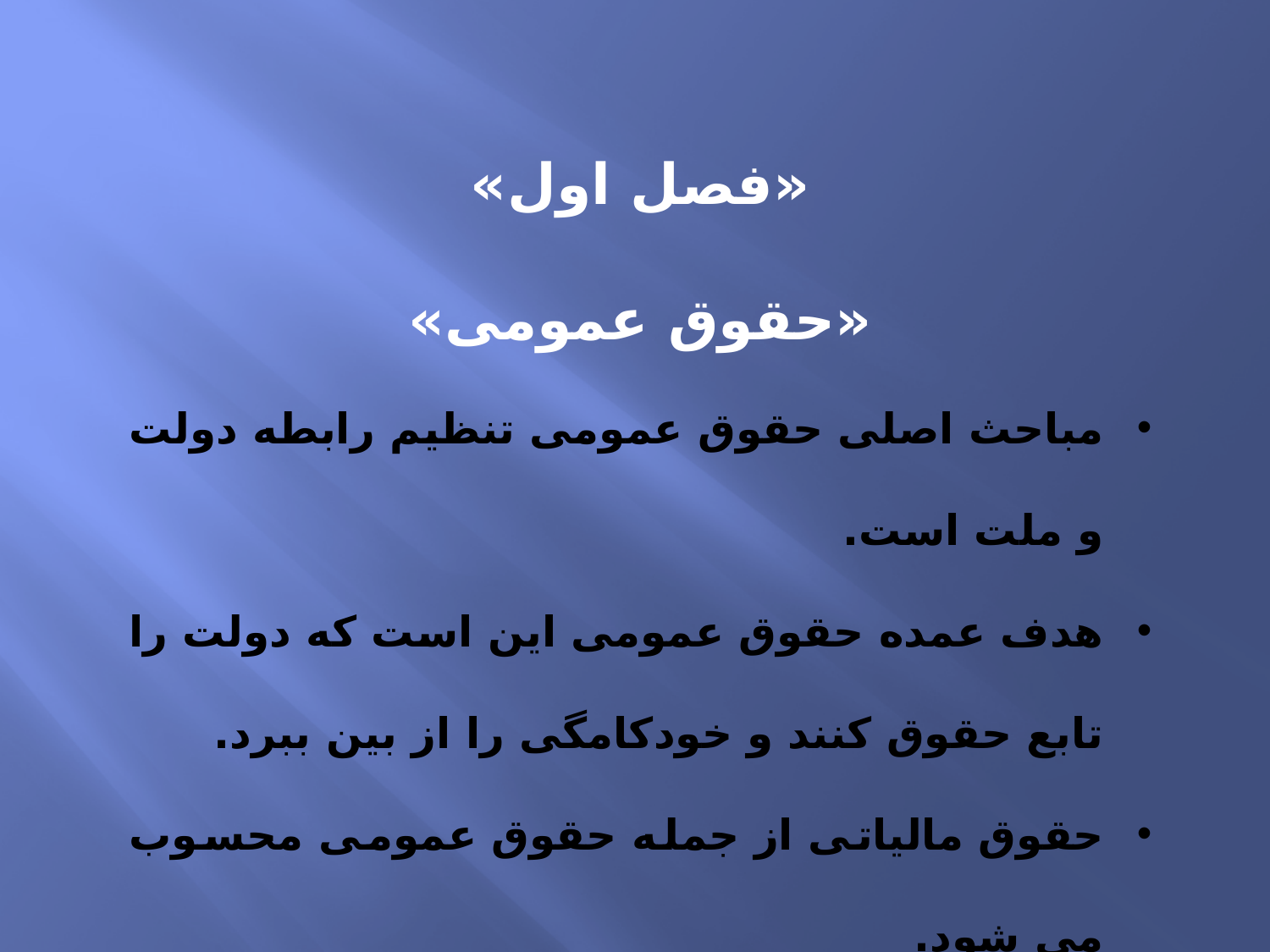

«فصل اول»
«حقوق عمومی»
مباحث اصلی حقوق عمومی تنظیم رابطه دولت و ملت است.
هدف عمده حقوق عمومی این است که دولت را تابع حقوق کنند و خودکامگی را از بین ببرد.
حقوق مالیاتی از جمله حقوق عمومی محسوب می شود.
حقوق مالیاتی شامل قوانین شکلی و ماهر می باشد.